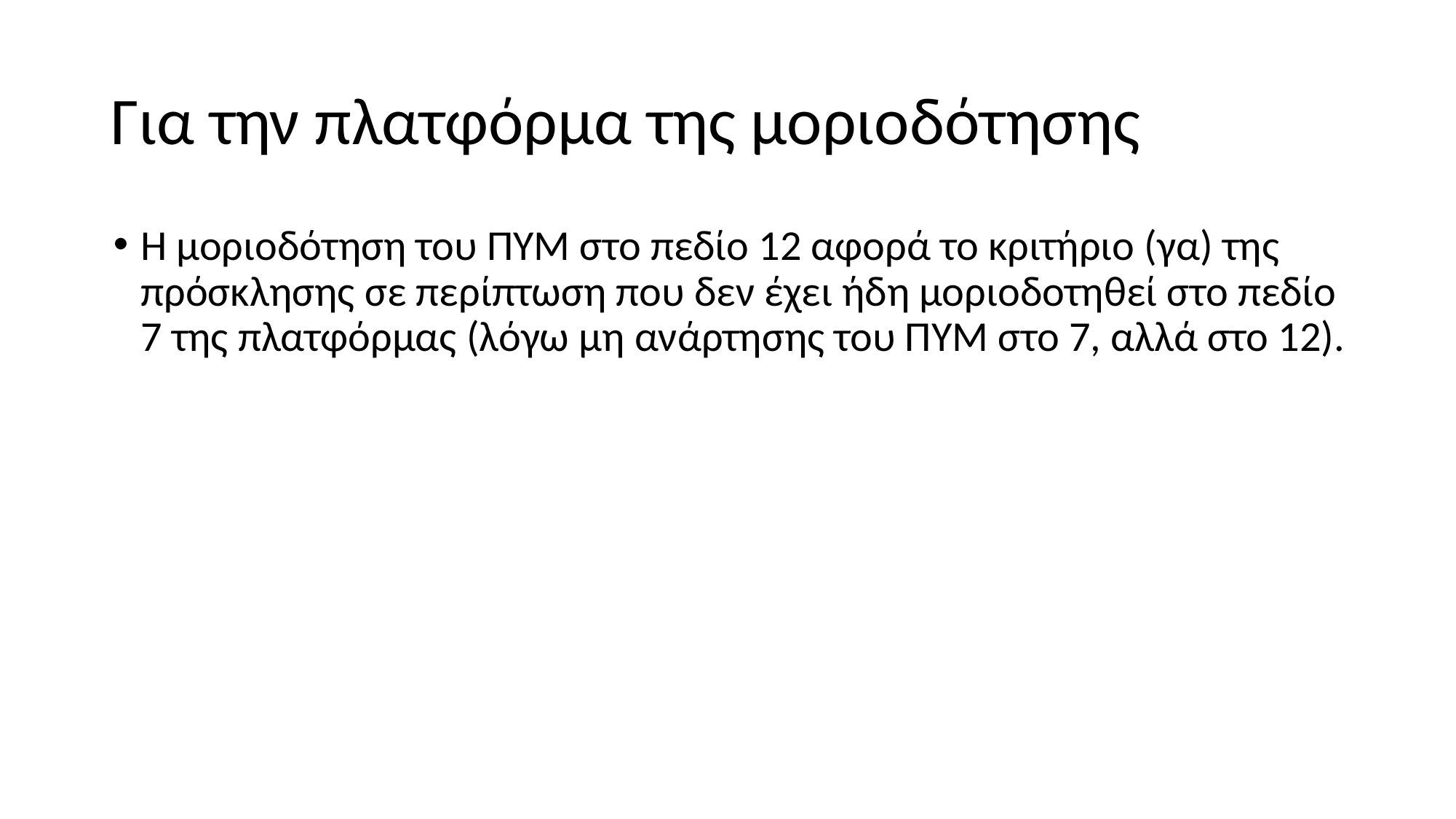

# Για την πλατφόρμα της μοριοδότησης
Η μοριοδότηση του ΠΥΜ στο πεδίο 12 αφορά το κριτήριο (γα) της πρόσκλησης σε περίπτωση που δεν έχει ήδη μοριοδοτηθεί στο πεδίο 7 της πλατφόρμας (λόγω μη ανάρτησης του ΠΥΜ στο 7, αλλά στο 12).